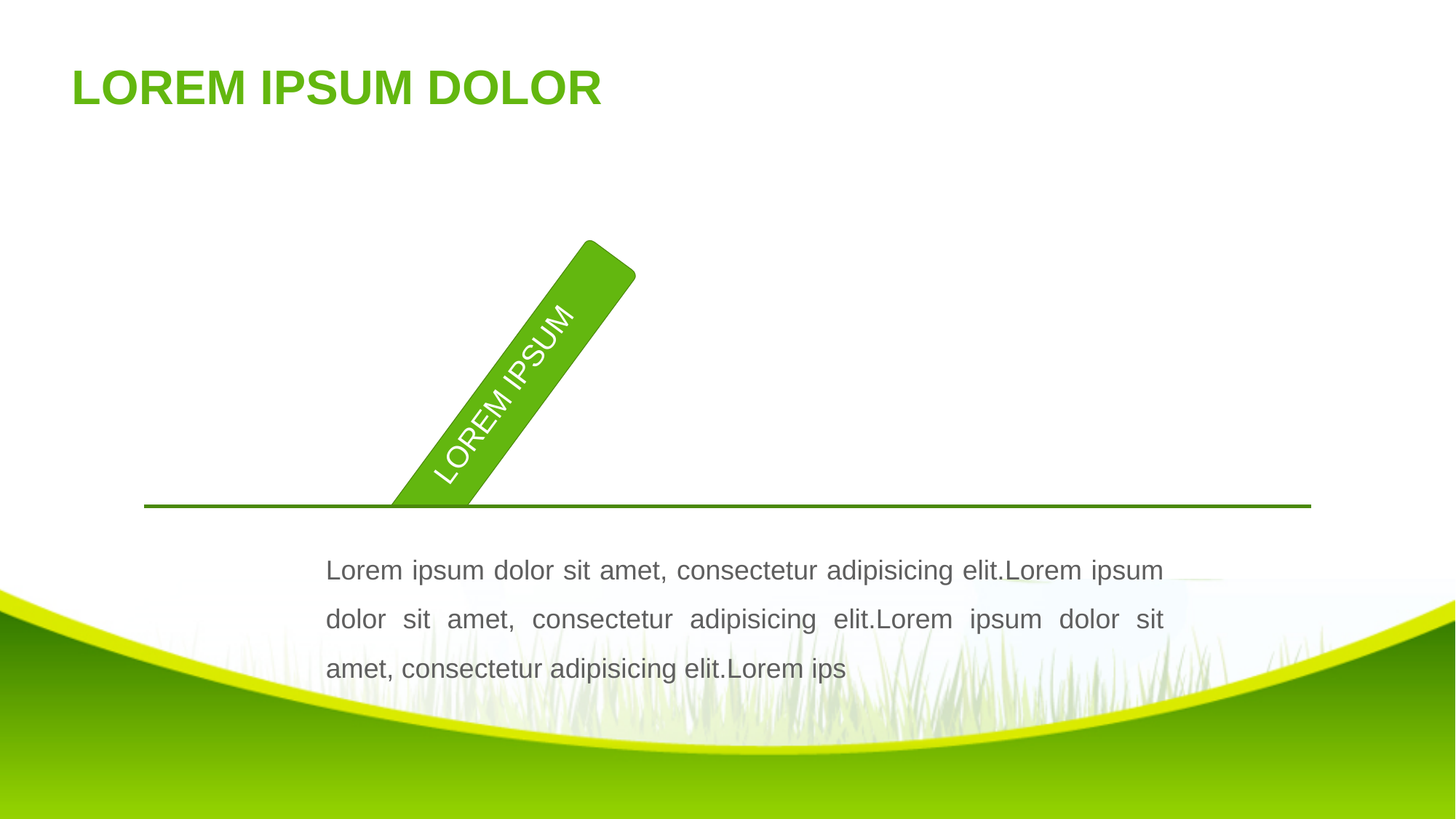

LOREM IPSUM DOLOR
LOREM IPSUM
Lorem ipsum dolor sit amet, consectetur adipisicing elit.Lorem ipsum dolor sit amet, consectetur adipisicing elit.Lorem ipsum dolor sit amet, consectetur adipisicing elit.Lorem ips